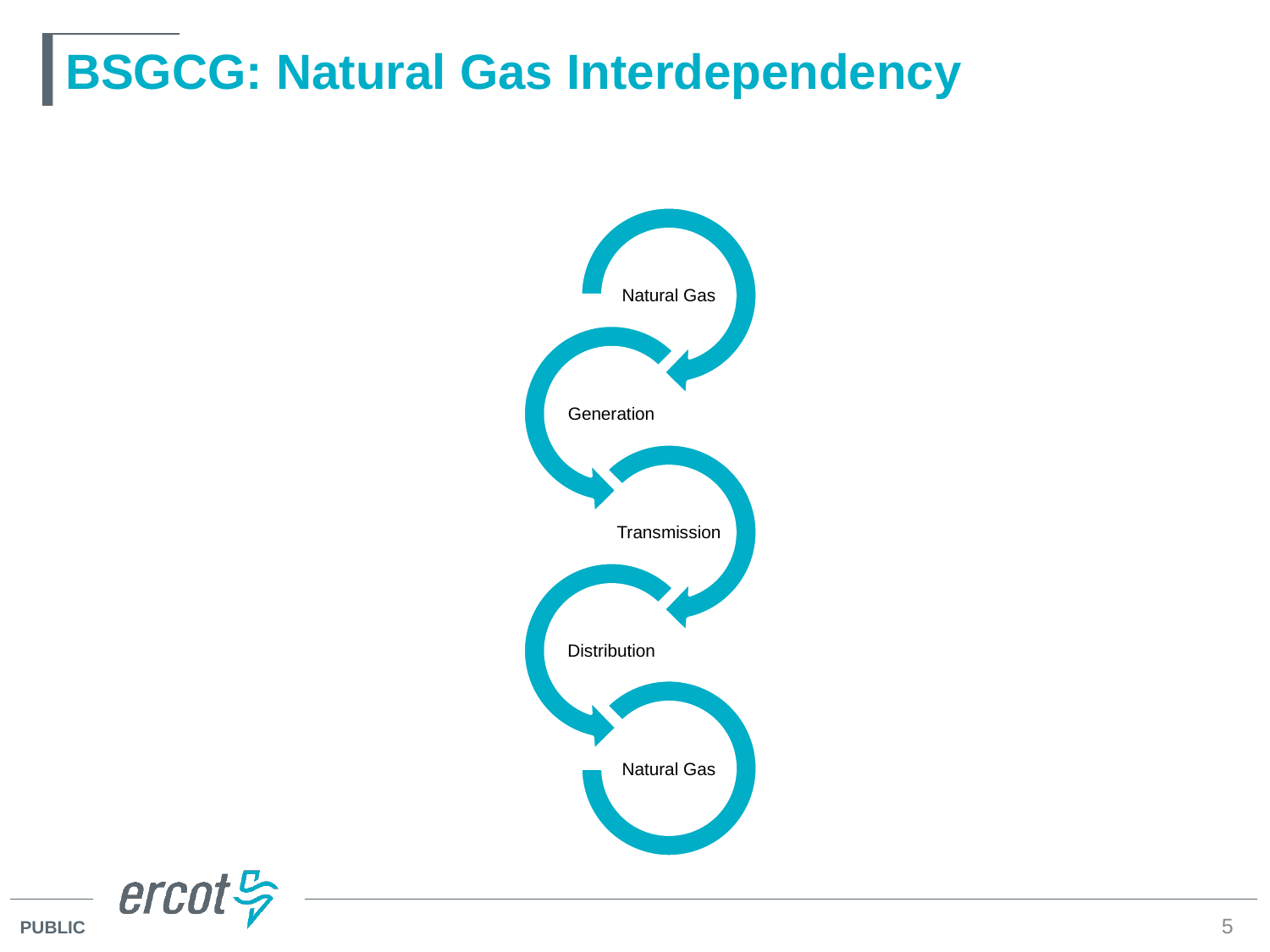

# BSGCG: Natural Gas Interdependency
Natural Gas
Generation
Transmission
Distribution
Natural Gas
5